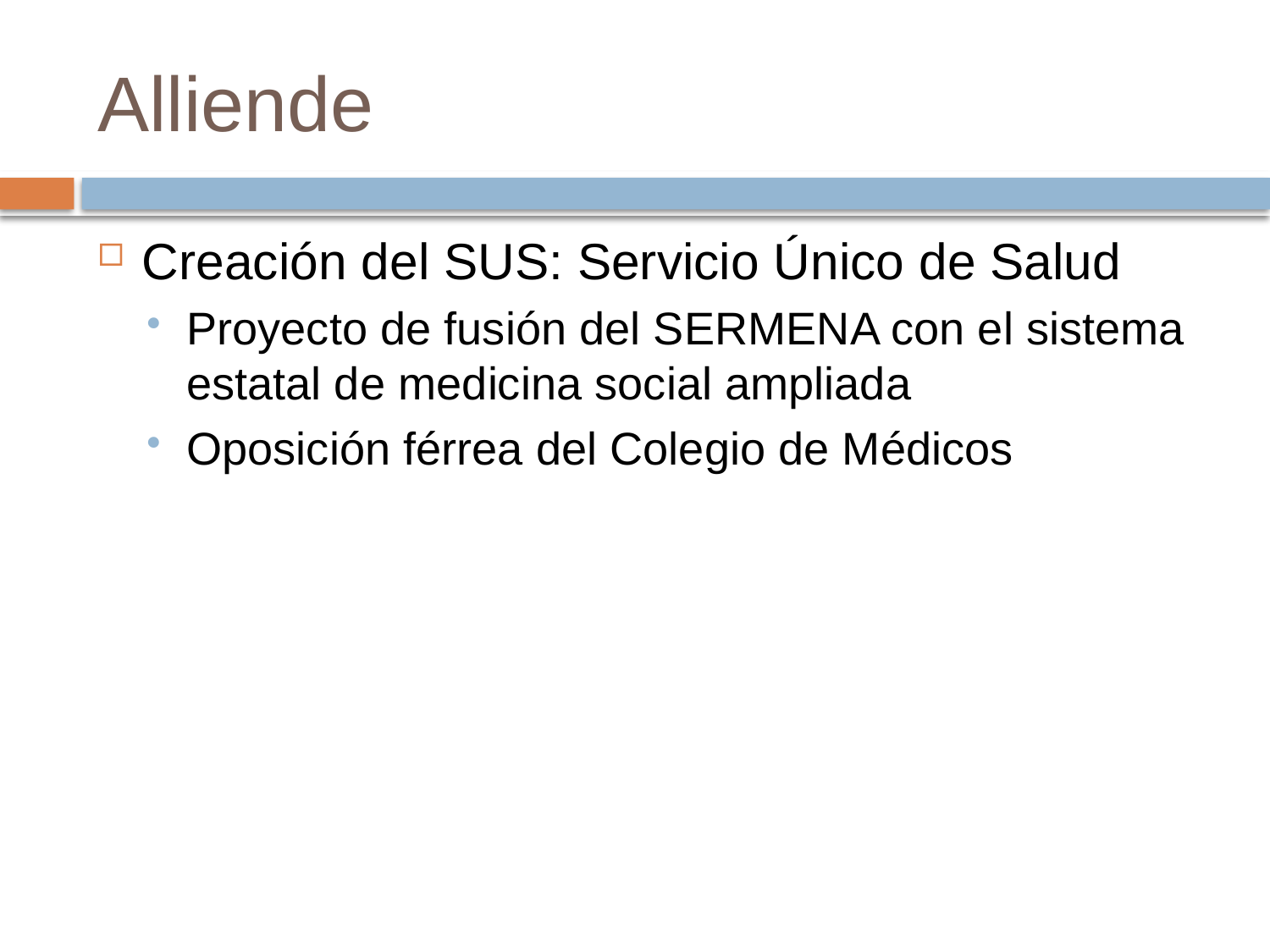

# Alliende
Creación del SUS: Servicio Único de Salud
Proyecto de fusión del SERMENA con el sistema estatal de medicina social ampliada
Oposición férrea del Colegio de Médicos